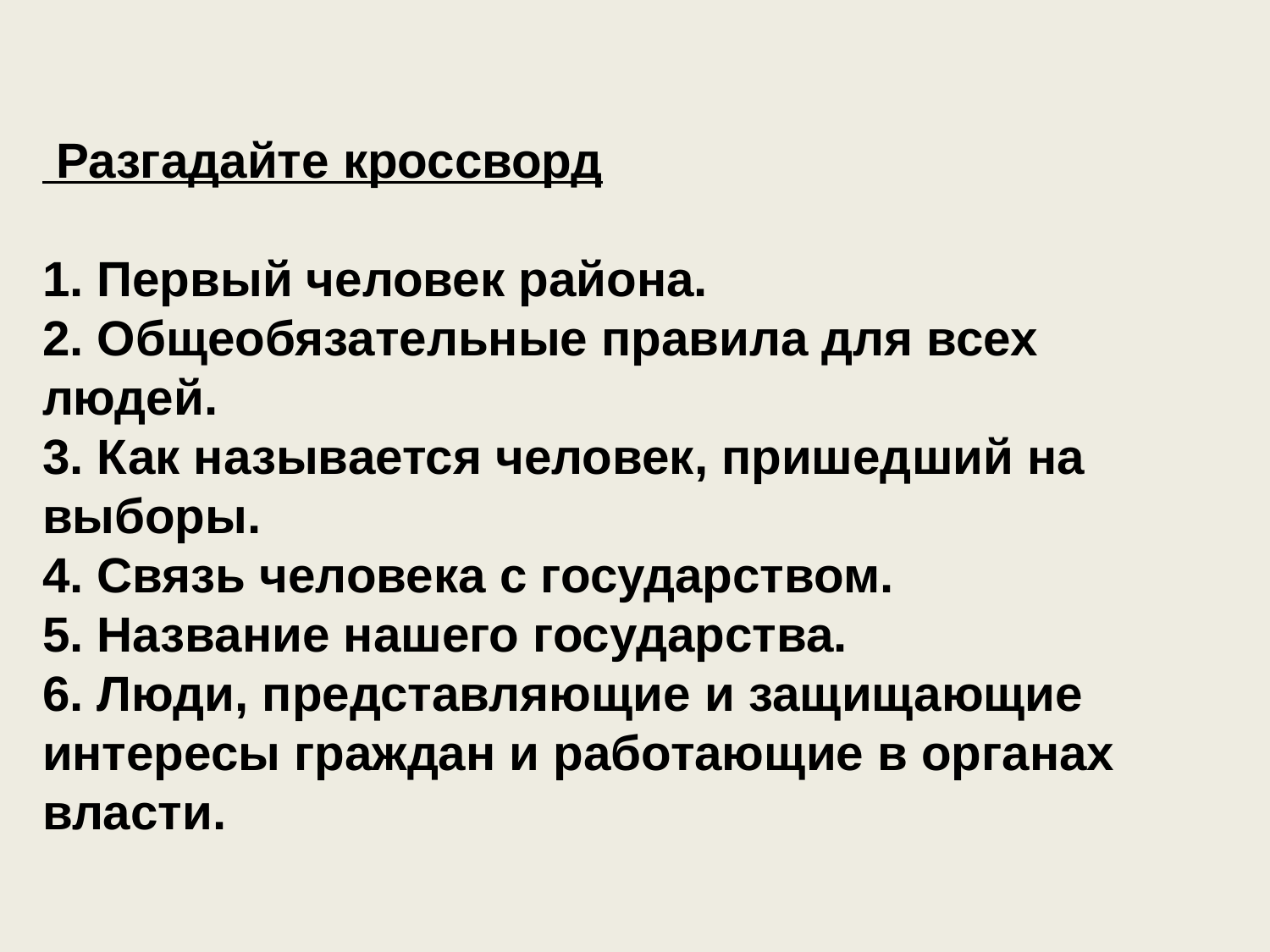

Разгадайте кроссворд

1. Первый человек района.
2. Общеобязательные правила для всех людей.
3. Как называется человек, пришедший на выборы.
4. Связь человека с государством.
5. Название нашего государства.
6. Люди, представляющие и защищающие интересы граждан и работающие в органах власти.